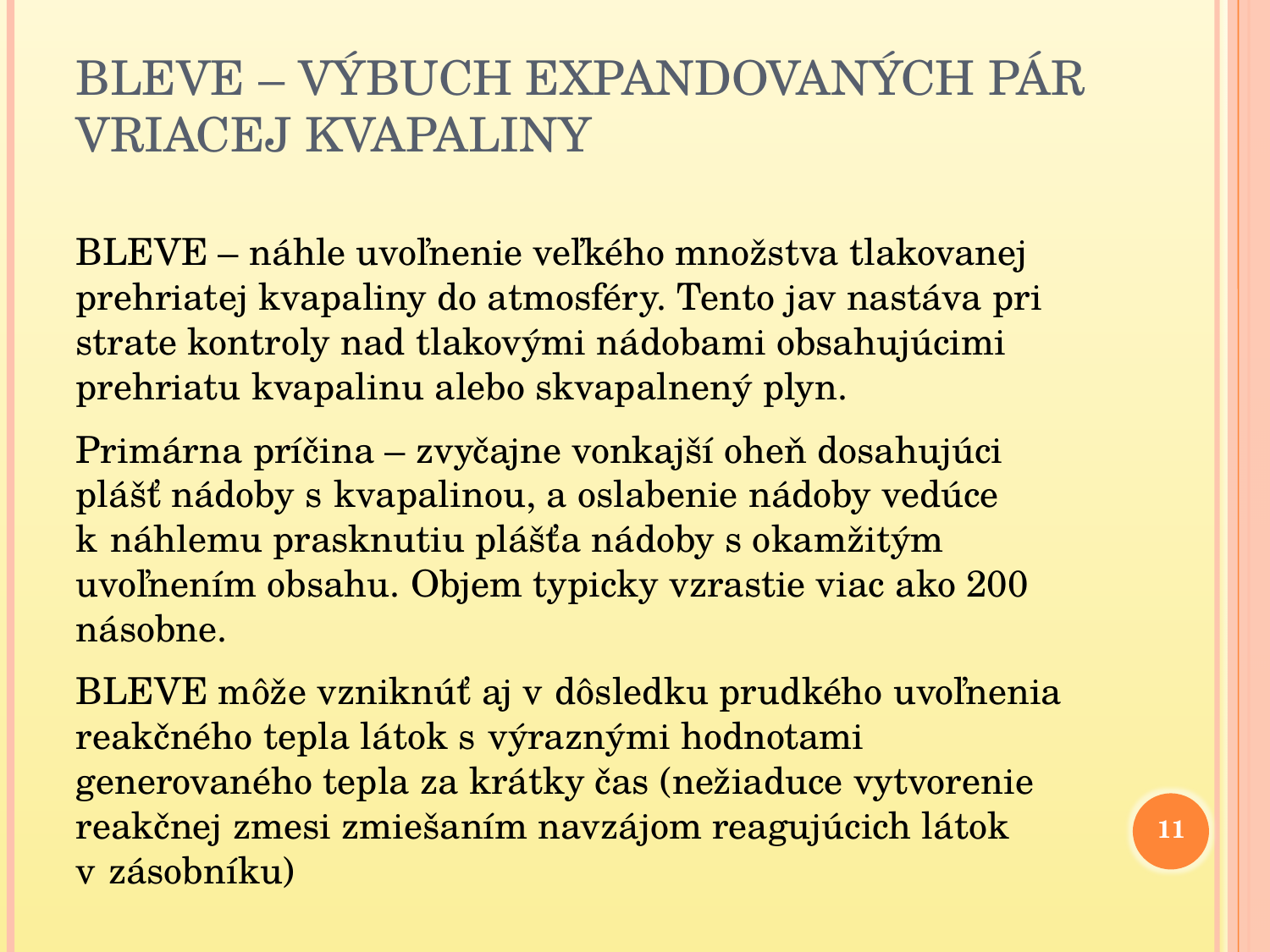

# BLEVE – výbuch expandovaných pár vriacej kvapaliny
BLEVE – náhle uvoľnenie veľkého množstva tlakovanej prehriatej kvapaliny do atmosféry. Tento jav nastáva pri strate kontroly nad tlakovými nádobami obsahujúcimi prehriatu kvapalinu alebo skvapalnený plyn.
Primárna príčina – zvyčajne vonkajší oheň dosahujúci plášť nádoby s kvapalinou, a oslabenie nádoby vedúce k náhlemu prasknutiu plášťa nádoby s okamžitým uvoľnením obsahu. Objem typicky vzrastie viac ako 200 násobne.
BLEVE môže vzniknúť aj v dôsledku prudkého uvoľnenia reakčného tepla látok s výraznými hodnotami generovaného tepla za krátky čas (nežiaduce vytvorenie reakčnej zmesi zmiešaním navzájom reagujúcich látok v zásobníku)
11